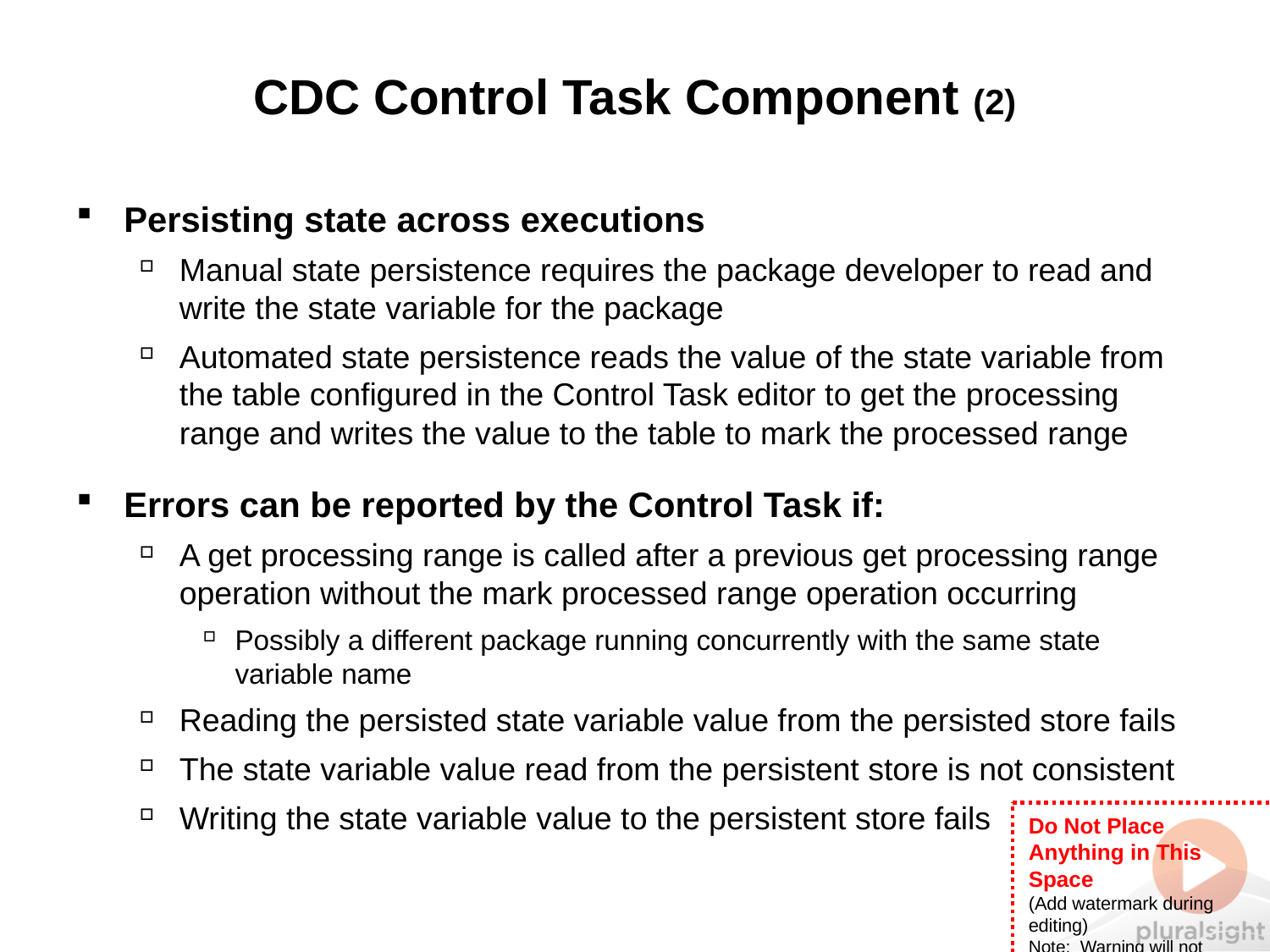

# CDC Control Task Component (2)
Persisting state across executions
Manual state persistence requires the package developer to read and write the state variable for the package
Automated state persistence reads the value of the state variable from the table configured in the Control Task editor to get the processing range and writes the value to the table to mark the processed range
Errors can be reported by the Control Task if:
A get processing range is called after a previous get processing range operation without the mark processed range operation occurring
Possibly a different package running concurrently with the same state variable name
Reading the persisted state variable value from the persisted store fails
The state variable value read from the persistent store is not consistent
Writing the state variable value to the persistent store fails